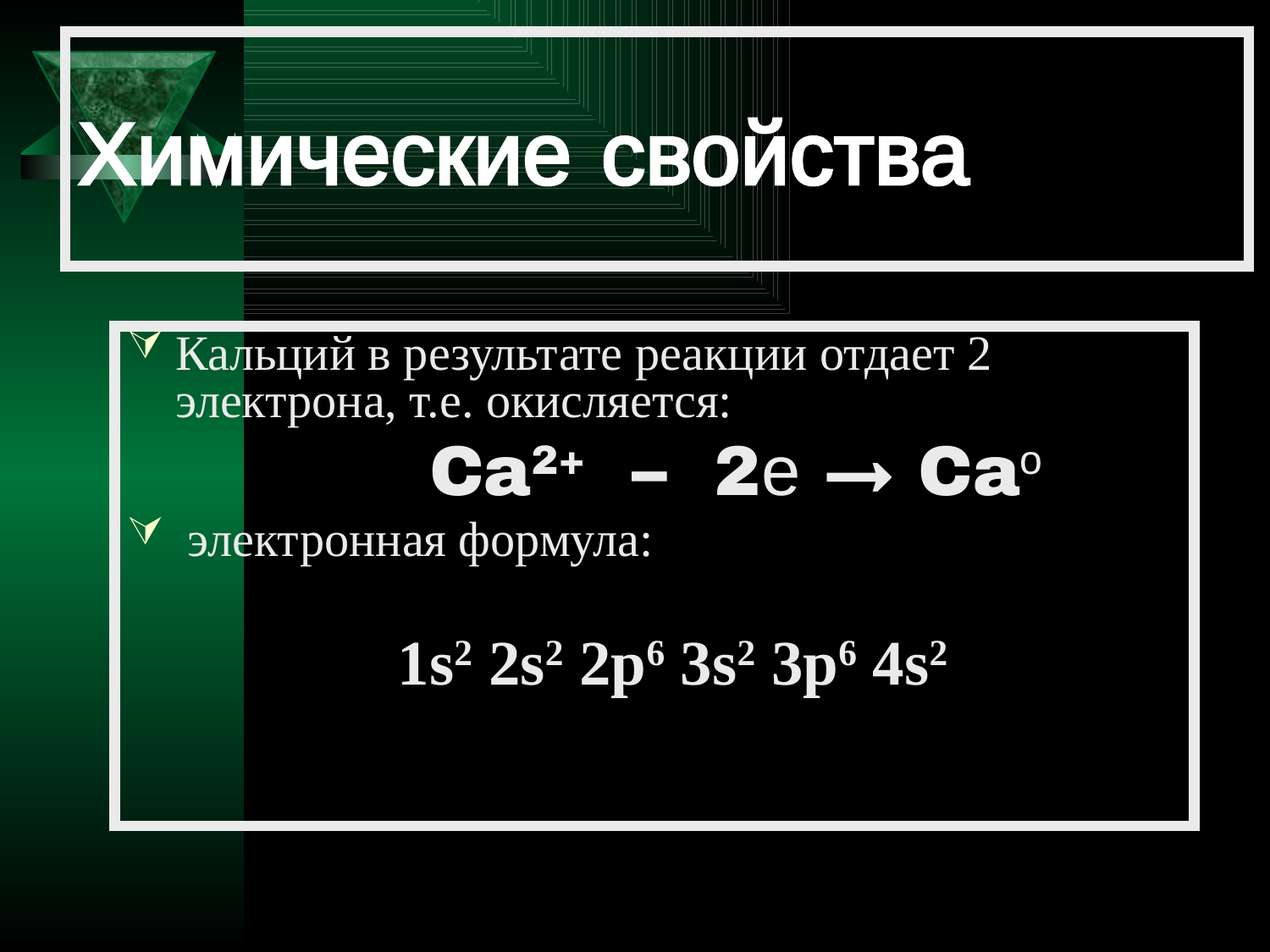

# Химические свойства
Кальций в результате реакции отдает 2 электрона, т.е. окисляется:
			Ca2+  –  2е → Caо
 электронная формула:

                      1s2 2s2 2p6 3s2 3p6 4s2